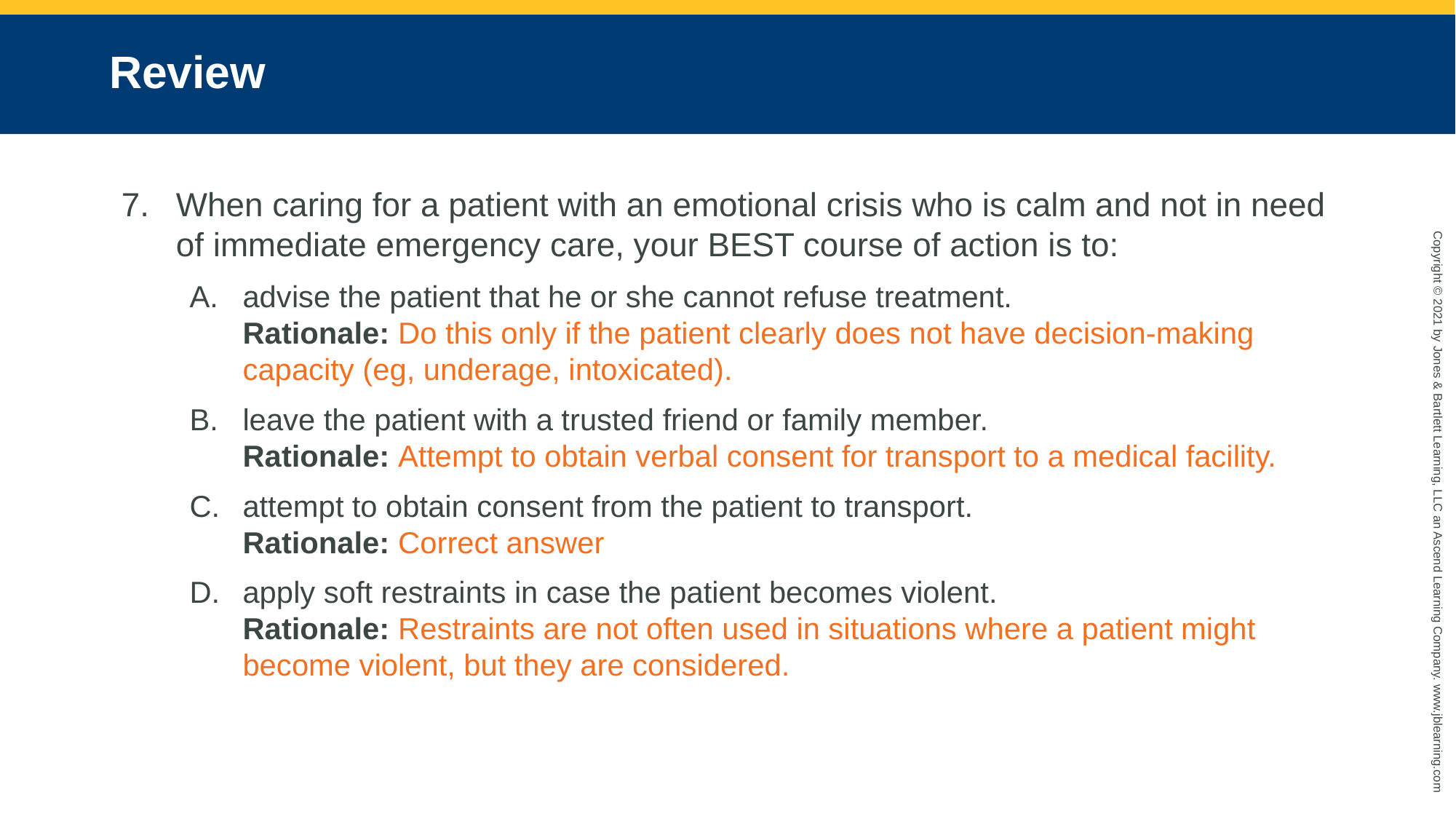

# Review
When caring for a patient with an emotional crisis who is calm and not in need of immediate emergency care, your BEST course of action is to:
advise the patient that he or she cannot refuse treatment.
Rationale: Do this only if the patient clearly does not have decision-making capacity (eg, underage, intoxicated).
leave the patient with a trusted friend or family member.
Rationale: Attempt to obtain verbal consent for transport to a medical facility.
attempt to obtain consent from the patient to transport.
Rationale: Correct answer
apply soft restraints in case the patient becomes violent.
Rationale: Restraints are not often used in situations where a patient might become violent, but they are considered.